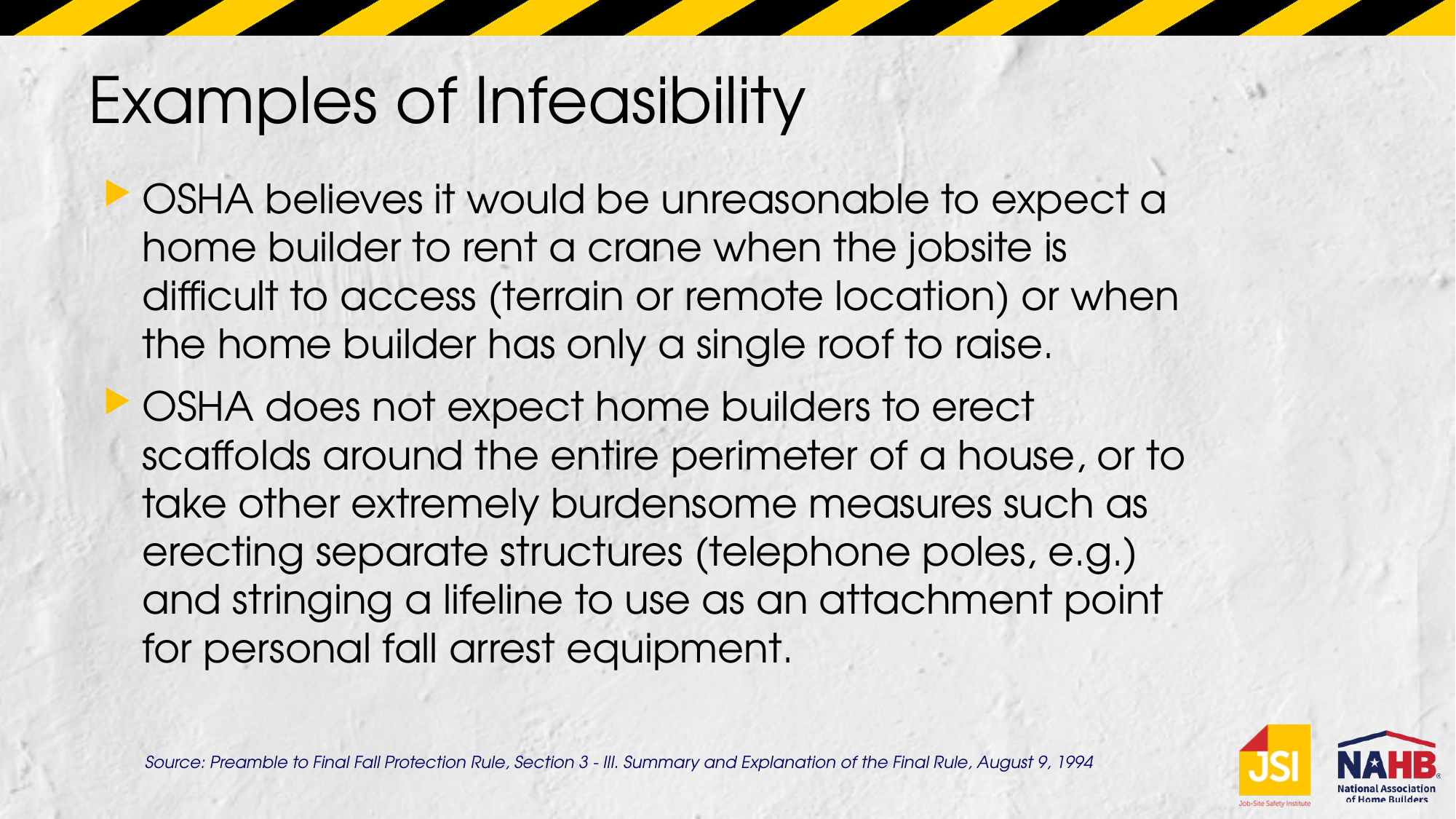

# Examples of Infeasibility
OSHA believes it would be unreasonable to expect a home builder to rent a crane when the jobsite is difficult to access (terrain or remote location) or when the home builder has only a single roof to raise.
OSHA does not expect home builders to erect scaffolds around the entire perimeter of a house, or to take other extremely burdensome measures such as erecting separate structures (telephone poles, e.g.) and stringing a lifeline to use as an attachment point for personal fall arrest equipment.
Source: Preamble to Final Fall Protection Rule, Section 3 - III. Summary and Explanation of the Final Rule, August 9, 1994